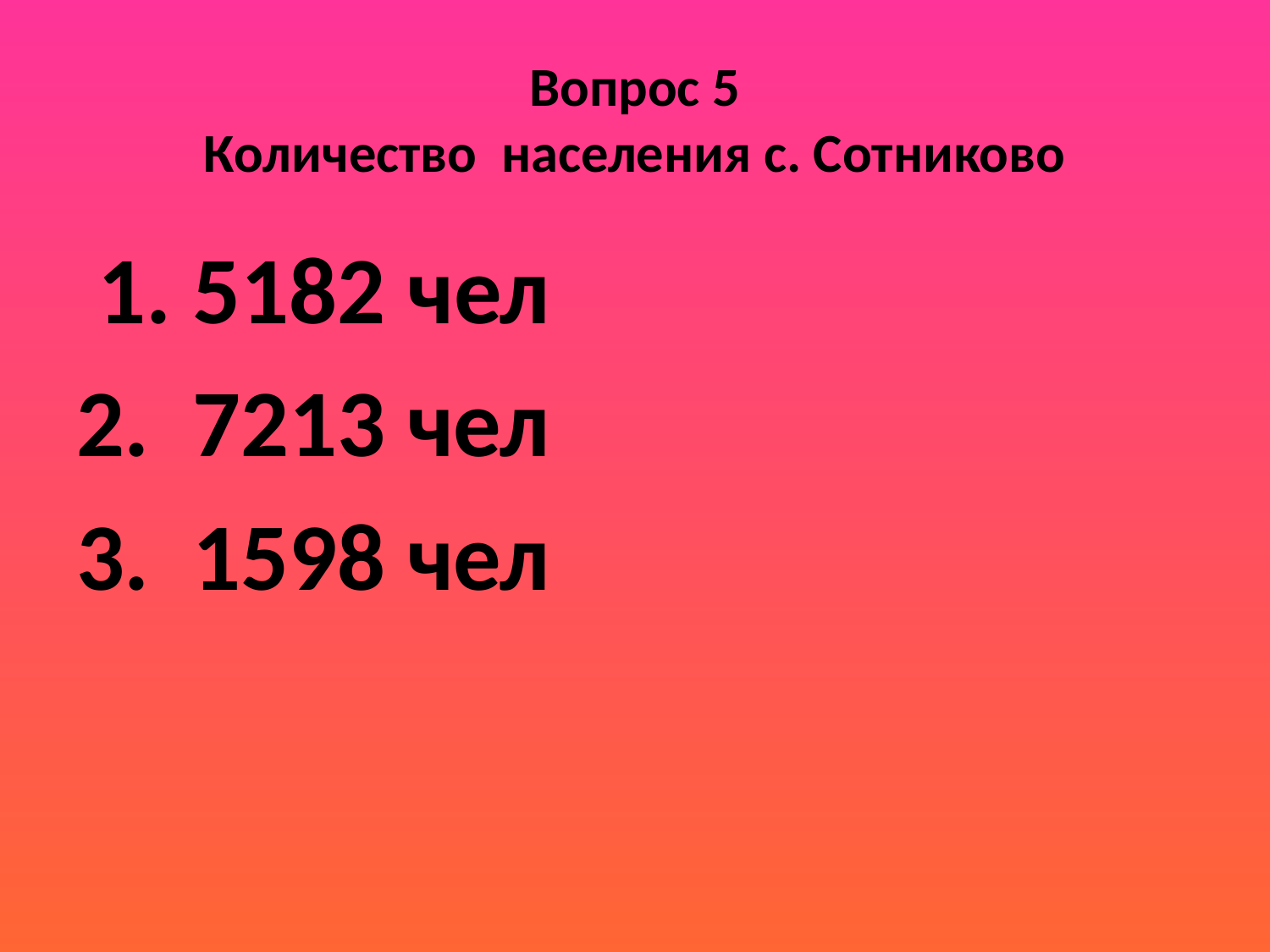

# Вопрос 5 Количество  населения с. Сотниково
 1. 5182 чел
2.  7213 чел
3.  1598 чел